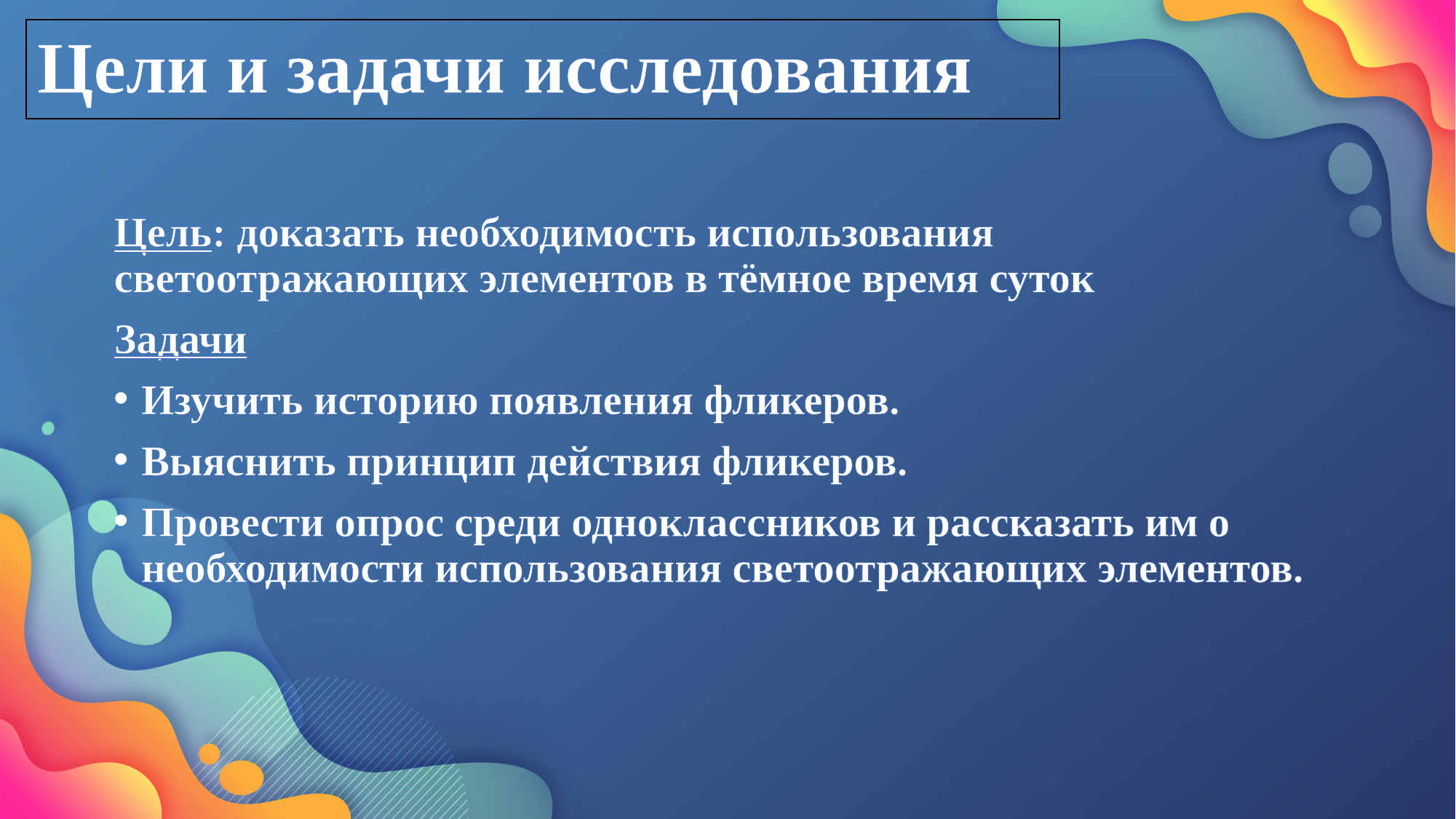

# Цели и задачи исследования
Цель: доказать необходимость использования светоотражающих элементов в тёмное время суток
Задачи
Изучить историю появления фликеров.
Выяснить принцип действия фликеров.
Провести опрос среди одноклассников и рассказать им о необходимости использования светоотражающих элементов.